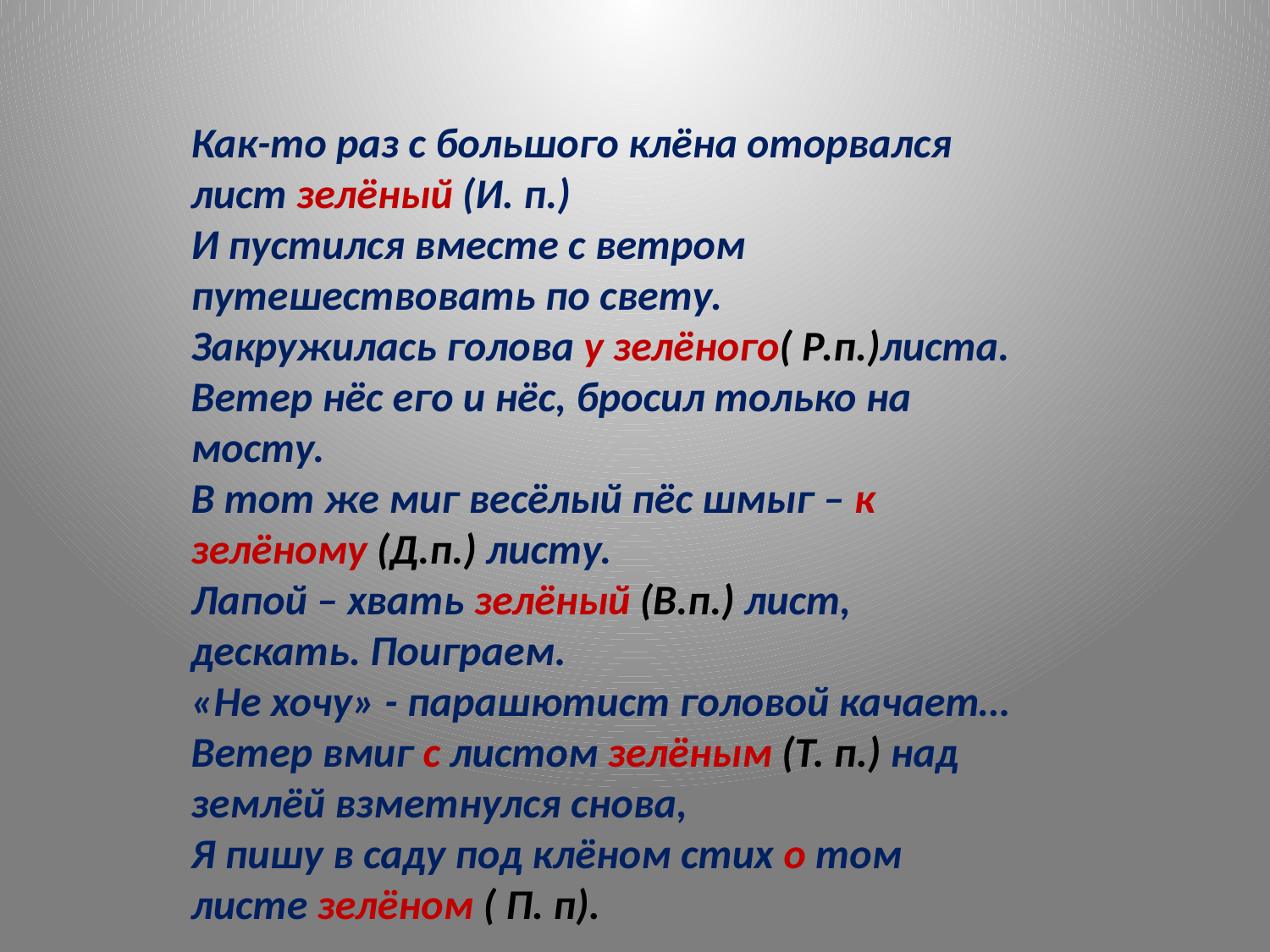

Как-то раз с большого клёна оторвался лист зелёный (И. п.)
И пустился вместе с ветром путешествовать по свету.
Закружилась голова у зелёного( Р.п.)листа.
Ветер нёс его и нёс, бросил только на мосту.
В тот же миг весёлый пёс шмыг – к зелёному (Д.п.) листу.
Лапой – хвать зелёный (В.п.) лист, дескать. Поиграем.
«Не хочу» - парашютист головой качает…
Ветер вмиг с листом зелёным (Т. п.) над землёй взметнулся снова,
Я пишу в саду под клёном стих о том листе зелёном ( П. п).